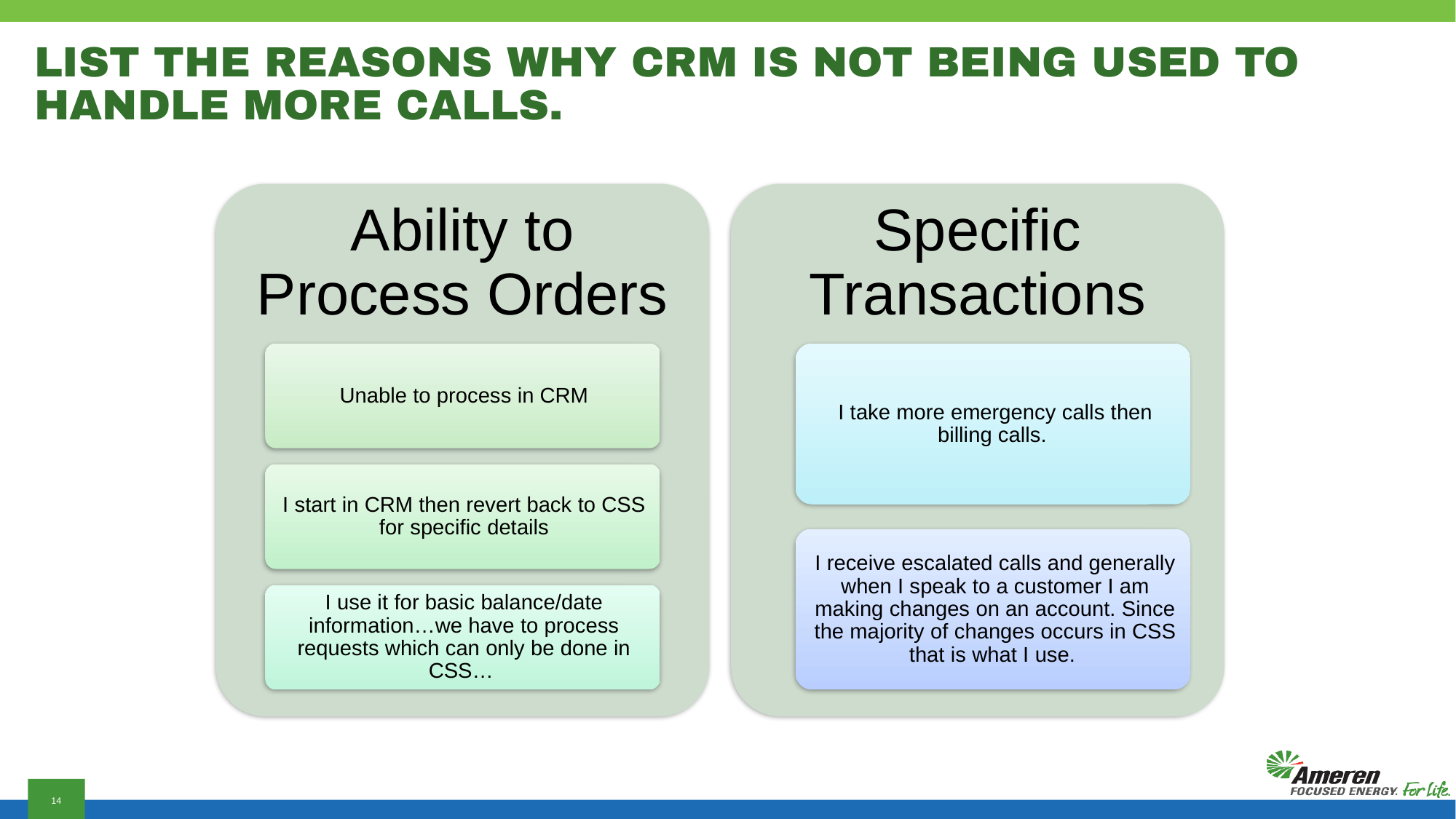

# List the reasons why crm is not being used to handle more calls.
Ability to Process Orders
Unable to process in CRM
I start in CRM then revert back to CSS for specific details
I use it for basic balance/date information…we have to process requests which can only be done in CSS…
Specific Transactions
I take more emergency calls then billing calls.
I receive escalated calls and generally when I speak to a customer I am making changes on an account. Since the majority of changes occurs in CSS that is what I use.